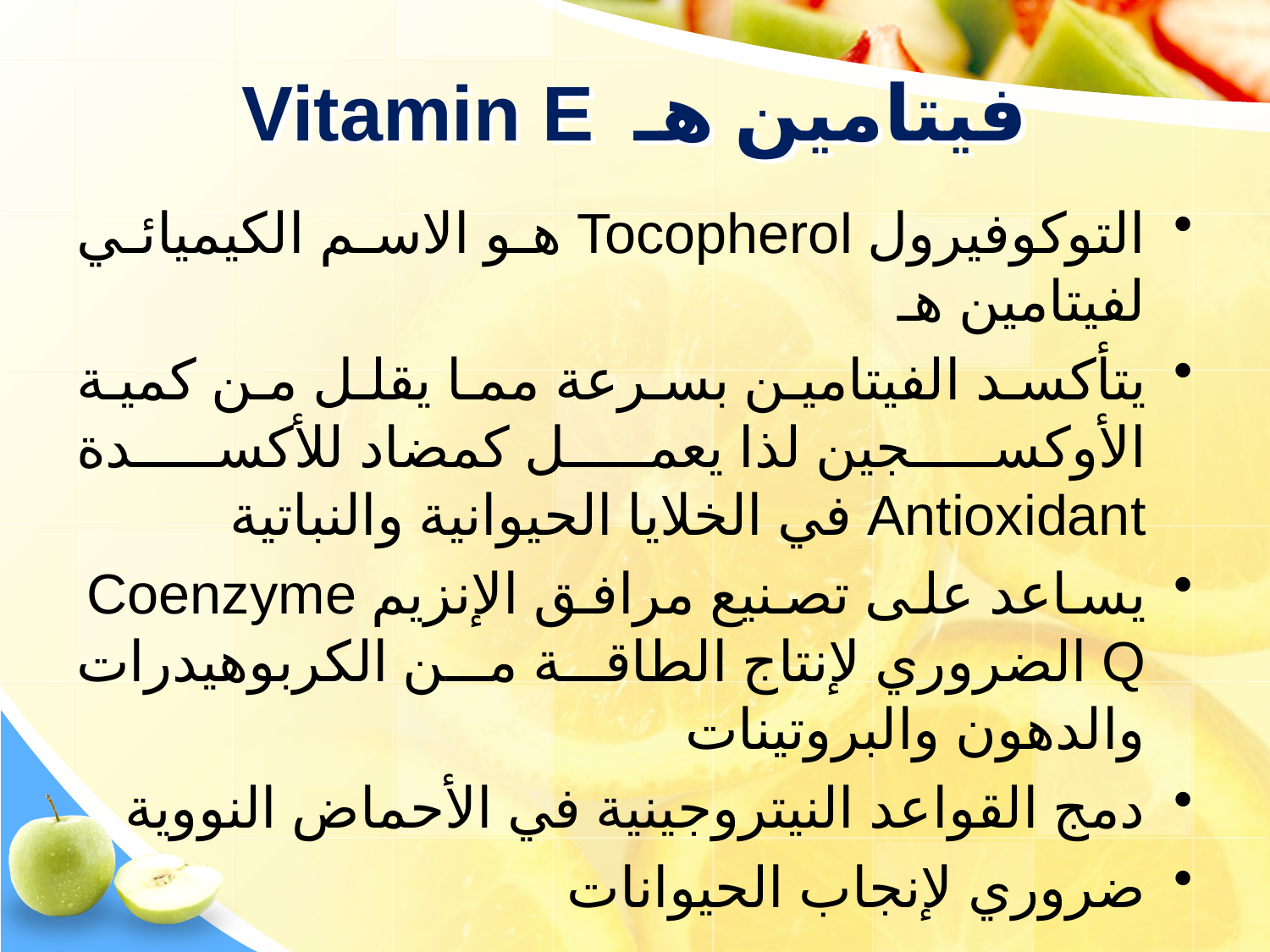

# فيتامين هـ  Vitamin E
التوكوفيرول Tocopherol هو الاسم الكيميائي لفيتامين هـ
يتأكسد الفيتامين بسرعة مما يقلل من كمية الأوكسجين لذا يعمل كمضاد للأكسدة Antioxidant في الخلايا الحيوانية والنباتية
يساعد على تصنيع مرافق الإنزيم Coenzyme Q الضروري لإنتاج الطاقة من الكربوهيدرات والدهون والبروتينات
دمج القواعد النيتروجينية في الأحماض النووية
ضروري لإنجاب الحيوانات